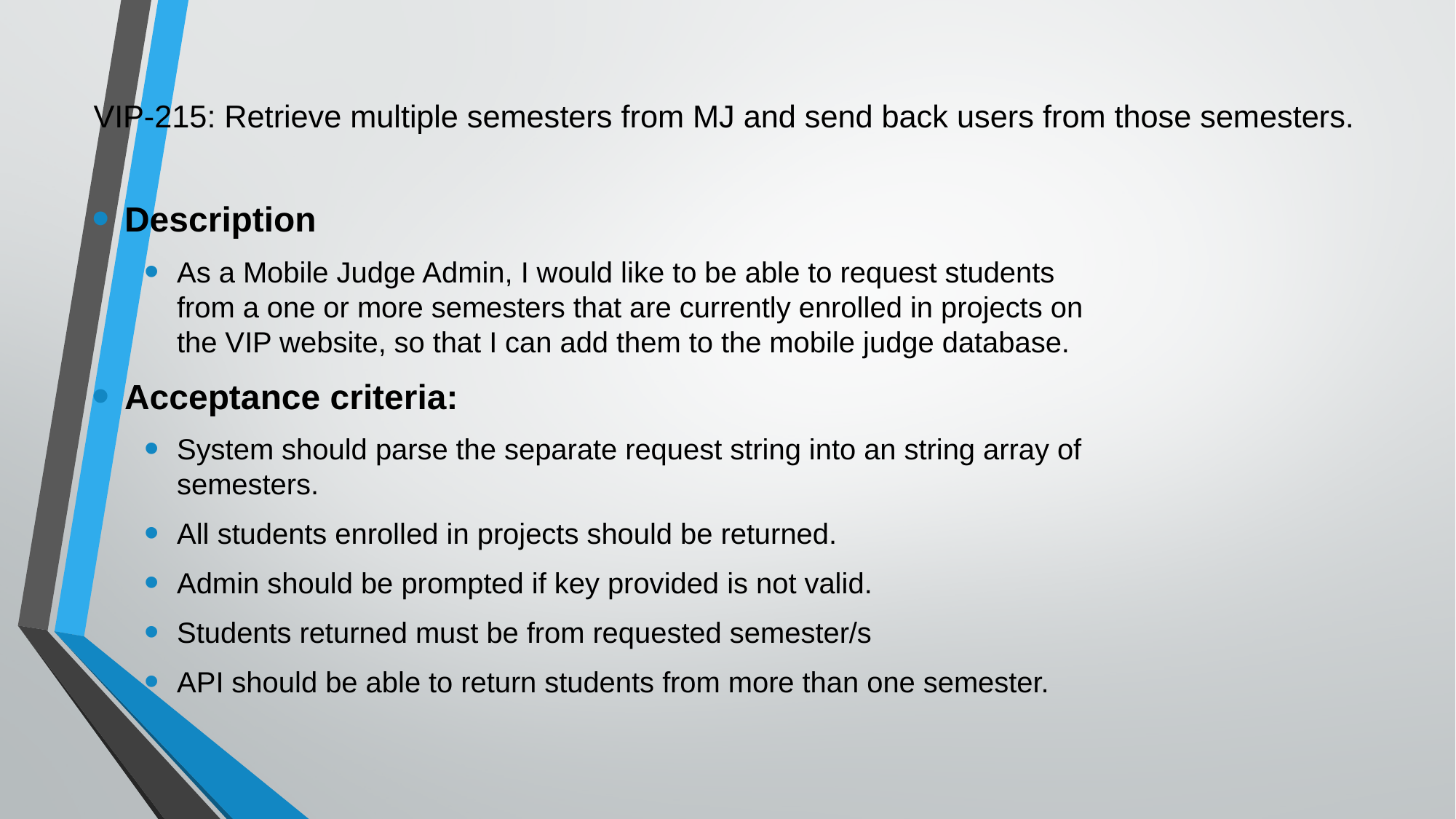

# VIP-215: Retrieve multiple semesters from MJ and send back users from those semesters.
Description
As a Mobile Judge Admin, I would like to be able to request students from a one or more semesters that are currently enrolled in projects on the VIP website, so that I can add them to the mobile judge database.
Acceptance criteria:
System should parse the separate request string into an string array of semesters.
All students enrolled in projects should be returned.
Admin should be prompted if key provided is not valid.
Students returned must be from requested semester/s
API should be able to return students from more than one semester.